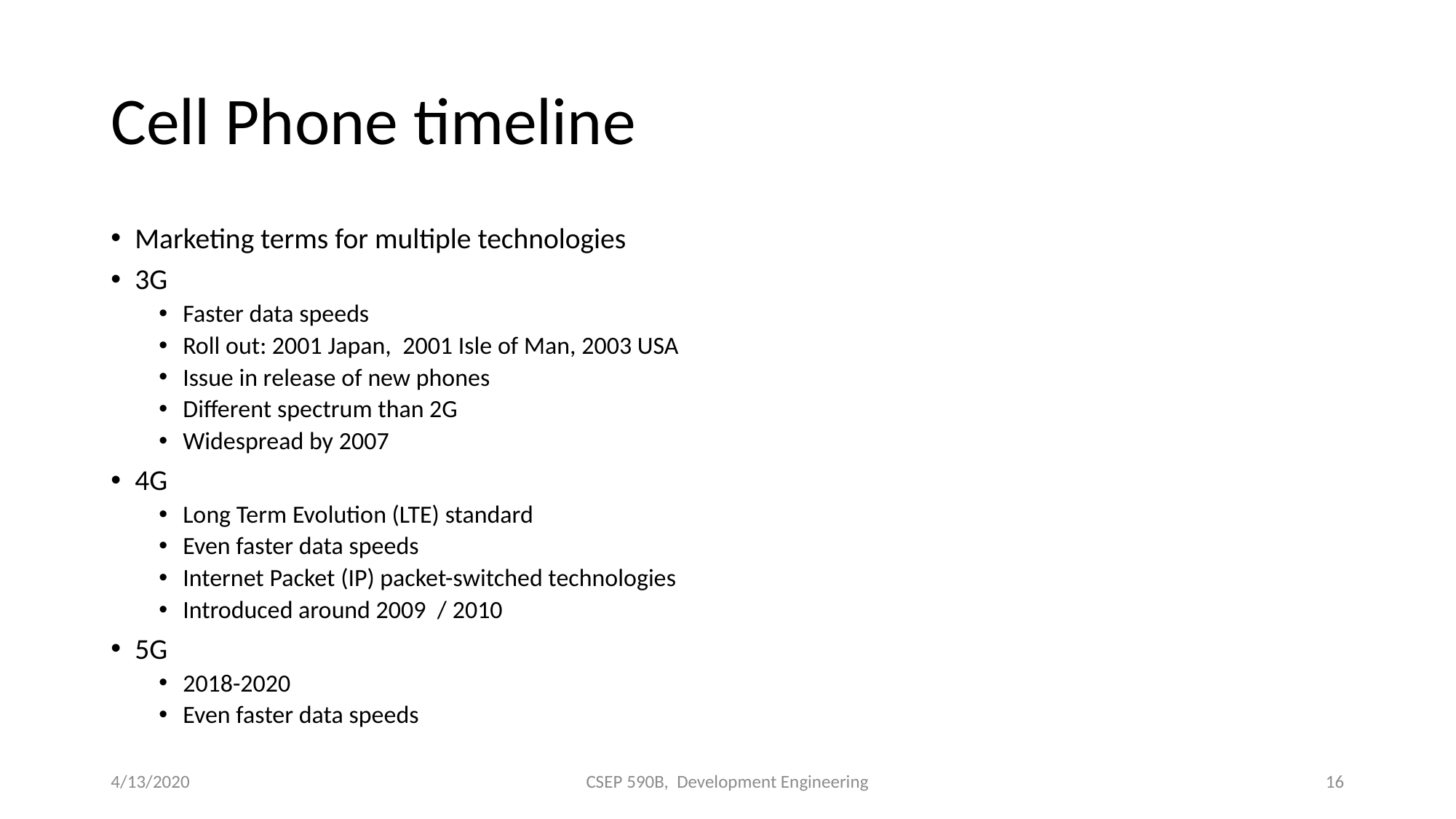

# Cell Phone timeline
Marketing terms for multiple technologies
3G
Faster data speeds
Roll out: 2001 Japan,  2001 Isle of Man, 2003 USA
Issue in release of new phones
Different spectrum than 2G
Widespread by 2007
4G
Long Term Evolution (LTE) standard
Even faster data speeds
Internet Packet (IP) packet-switched technologies
Introduced around 2009  / 2010
5G
2018-2020
Even faster data speeds
4/13/2020
CSEP 590B,  Development Engineering
16